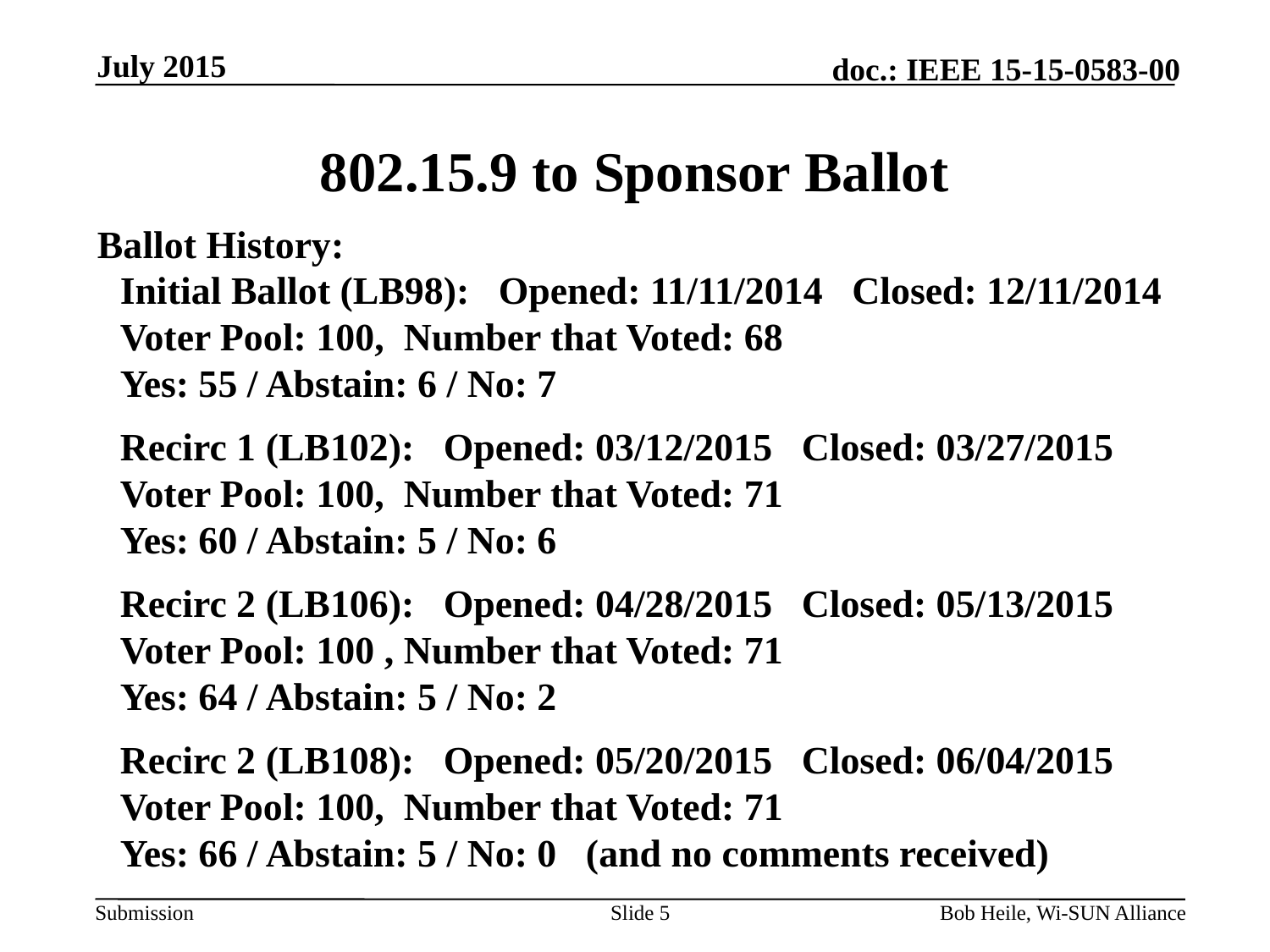

July 2015
# 802.15.9 to Sponsor Ballot
Ballot History:
Initial Ballot (LB98):   Opened: 11/11/2014   Closed: 12/11/2014
Voter Pool: 100,  Number that Voted: 68
Yes: 55 / Abstain: 6 / No: 7

Recirc 1 (LB102):   Opened: 03/12/2015   Closed: 03/27/2015
Voter Pool: 100,  Number that Voted: 71
Yes: 60 / Abstain: 5 / No: 6

Recirc 2 (LB106):   Opened: 04/28/2015   Closed: 05/13/2015
Voter Pool: 100 , Number that Voted: 71
Yes: 64 / Abstain: 5 / No: 2

Recirc 2 (LB108):   Opened: 05/20/2015   Closed: 06/04/2015
Voter Pool: 100,  Number that Voted: 71
Yes: 66 / Abstain: 5 / No: 0   (and no comments received)

Slide 5
Bob Heile, Wi-SUN Alliance